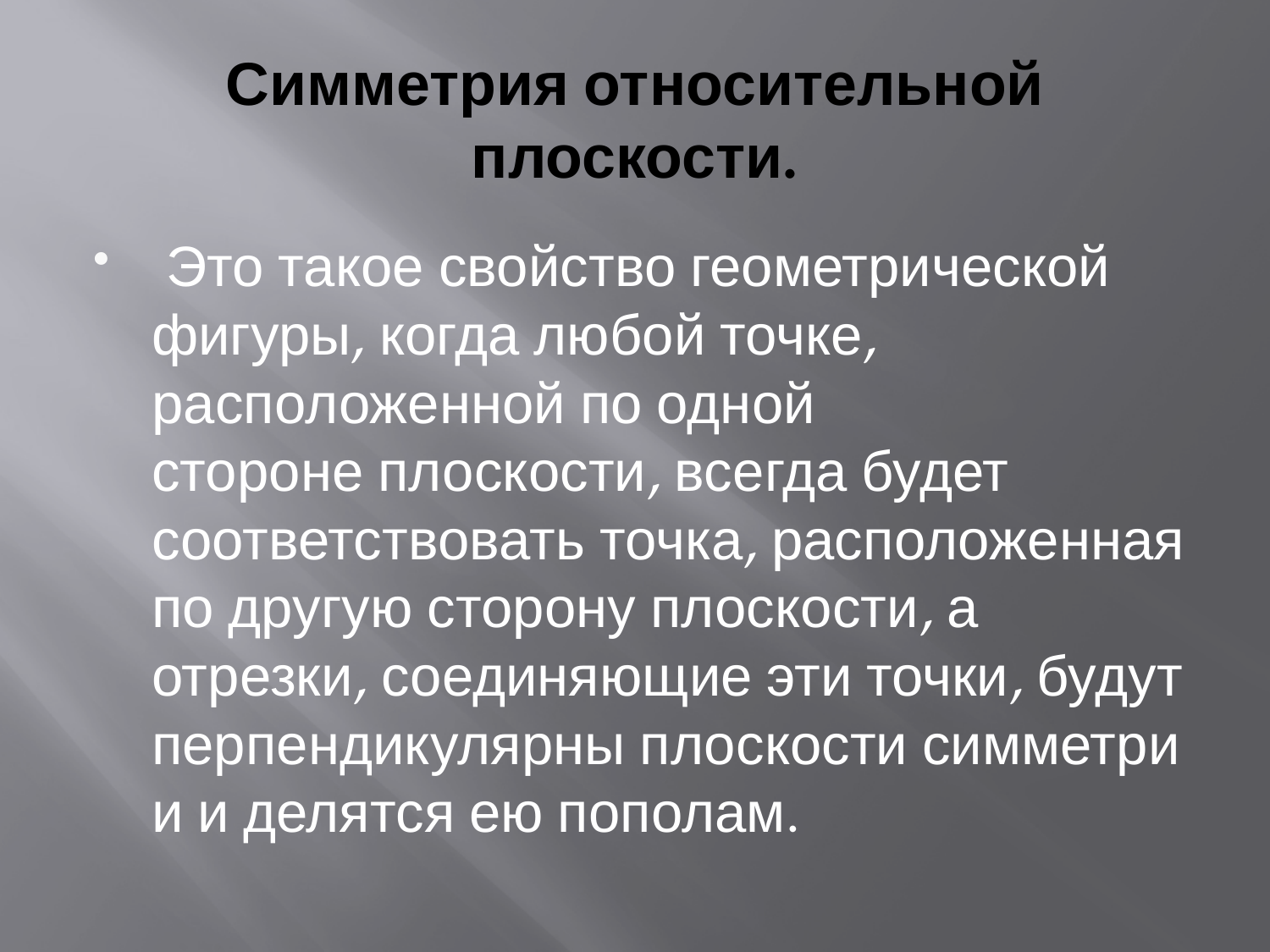

# Симметрия относительной плоскости.
 Это такое свойство геометрической фигуры, когда любой точке, расположенной по одной стороне плоскости, всегда будет соответствовать точка, расположенная по другую сторону плоскости, а отрезки, соединяющие эти точки, будут перпендикулярны плоскости симметрии и делятся ею пополам.